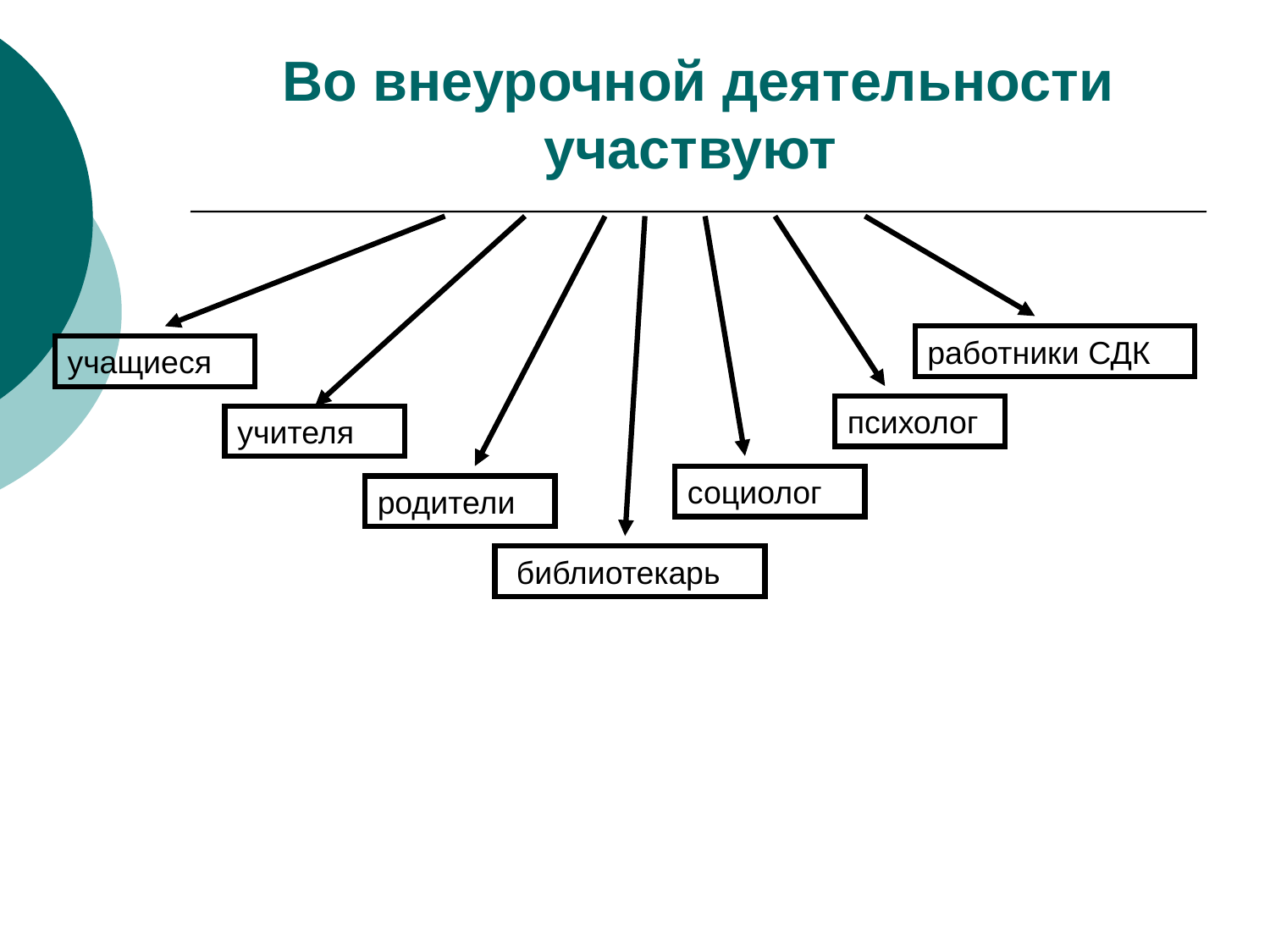

# Во внеурочной деятельности участвуют

работники СДК
учащиеся
психолог
учителя
социолог
родители
 библиотекарь